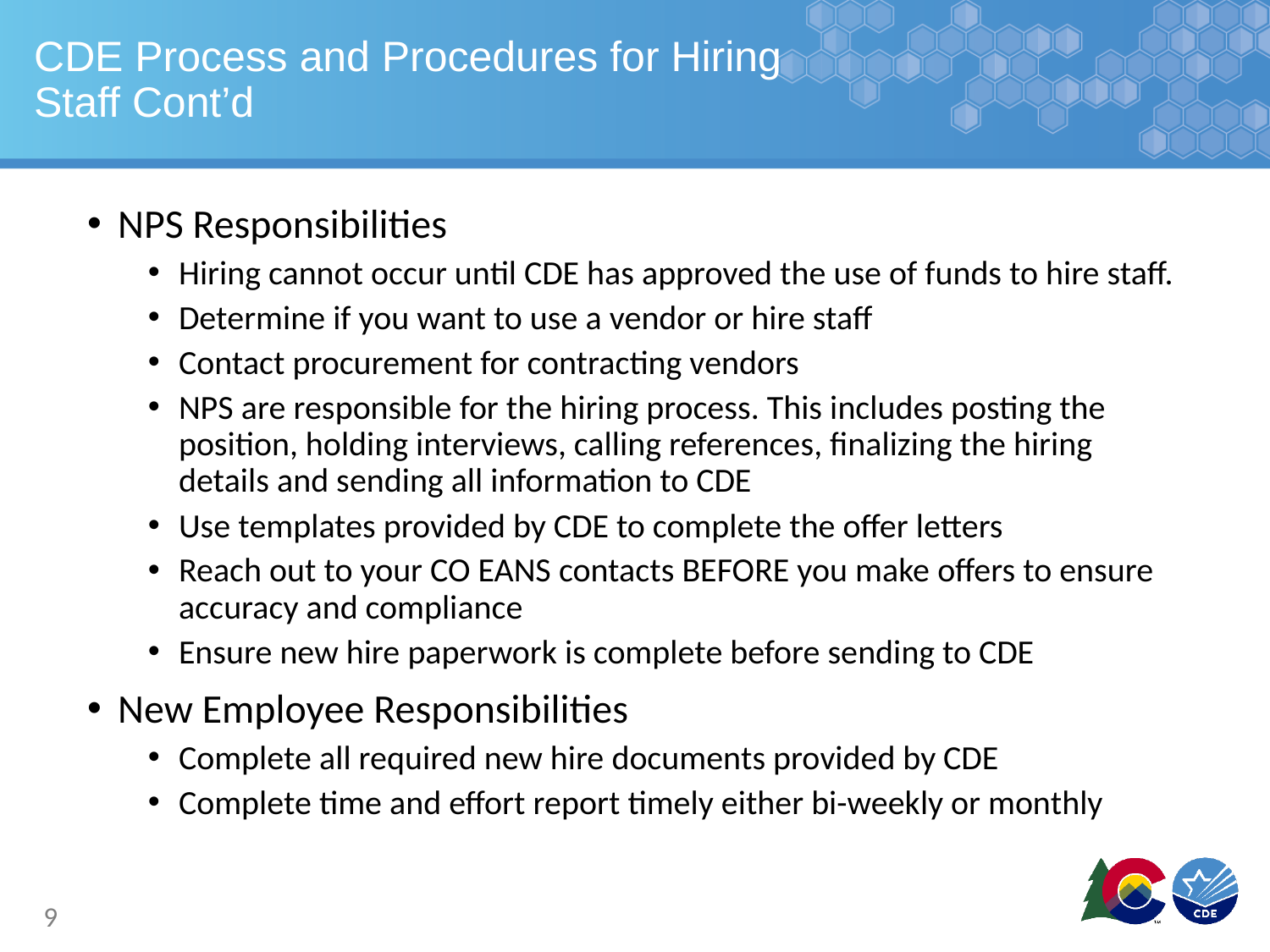

# CDE Process and Procedures for Hiring Staff Cont’d
NPS Responsibilities
Hiring cannot occur until CDE has approved the use of funds to hire staff.
Determine if you want to use a vendor or hire staff
Contact procurement for contracting vendors
NPS are responsible for the hiring process. This includes posting the position, holding interviews, calling references, finalizing the hiring details and sending all information to CDE
Use templates provided by CDE to complete the offer letters
Reach out to your CO EANS contacts BEFORE you make offers to ensure accuracy and compliance
Ensure new hire paperwork is complete before sending to CDE
New Employee Responsibilities
Complete all required new hire documents provided by CDE
Complete time and effort report timely either bi-weekly or monthly
9